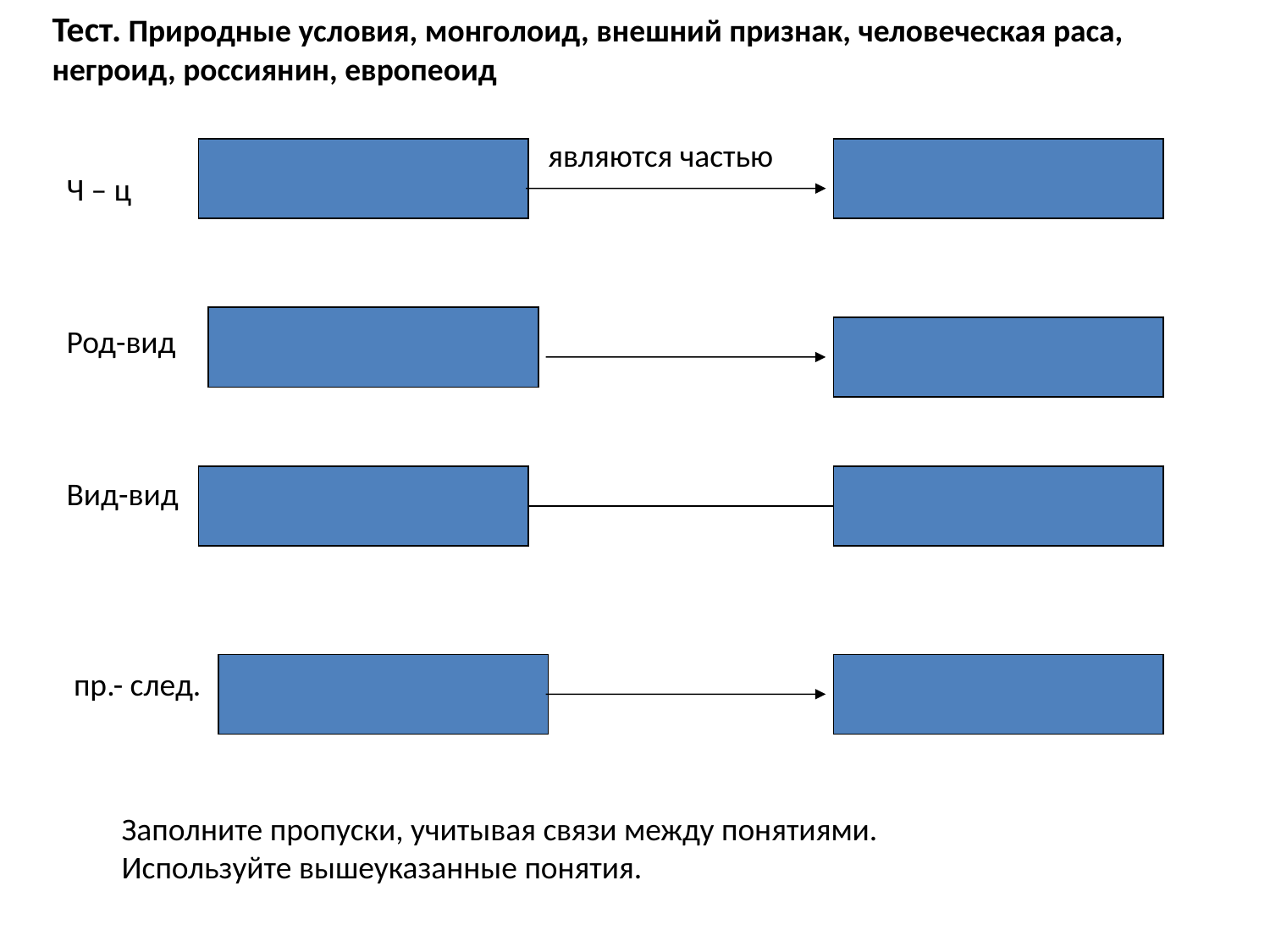

Тест. Природные условия, монголоид, внешний признак, человеческая раса, негроид, россиянин, европеоид

Ч – ц

Род-вид

Вид-вид

 пр.- след.

являются частью

Заполните пропуски, учитывая связи между понятиями. Используйте вышеуказанные понятия.